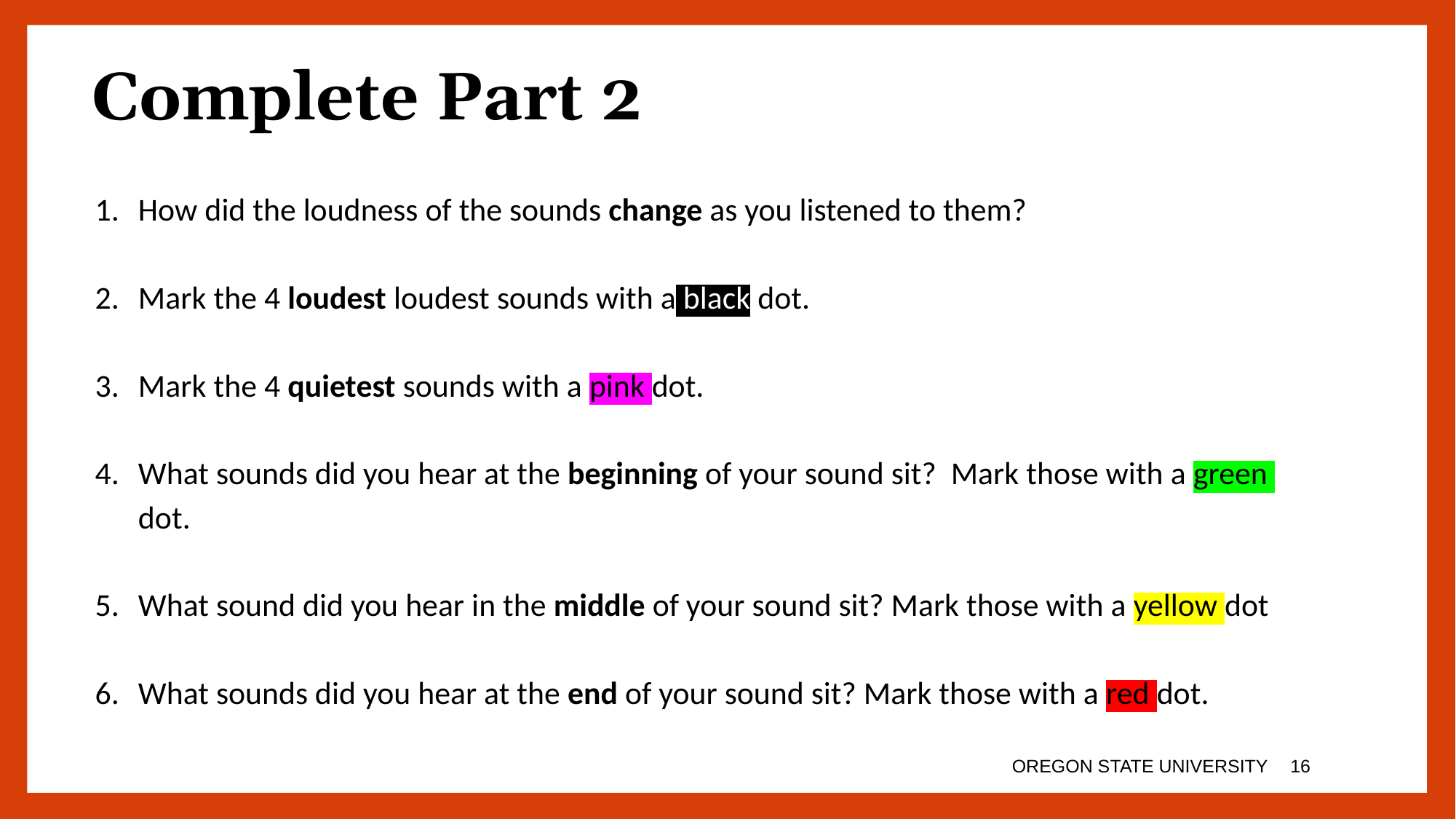

Complete Part 2
How did the loudness of the sounds change as you listened to them?

Mark the 4 loudest loudest sounds with a black dot.

Mark the 4 quietest sounds with a pink dot.

What sounds did you hear at the beginning of your sound sit?  Mark those with a green
dot.

What sound did you hear in the middle of your sound sit? Mark those with a yellow dot

What sounds did you hear at the end of your sound sit? Mark those with a red dot.
OREGON STATE UNIVERSITY
16